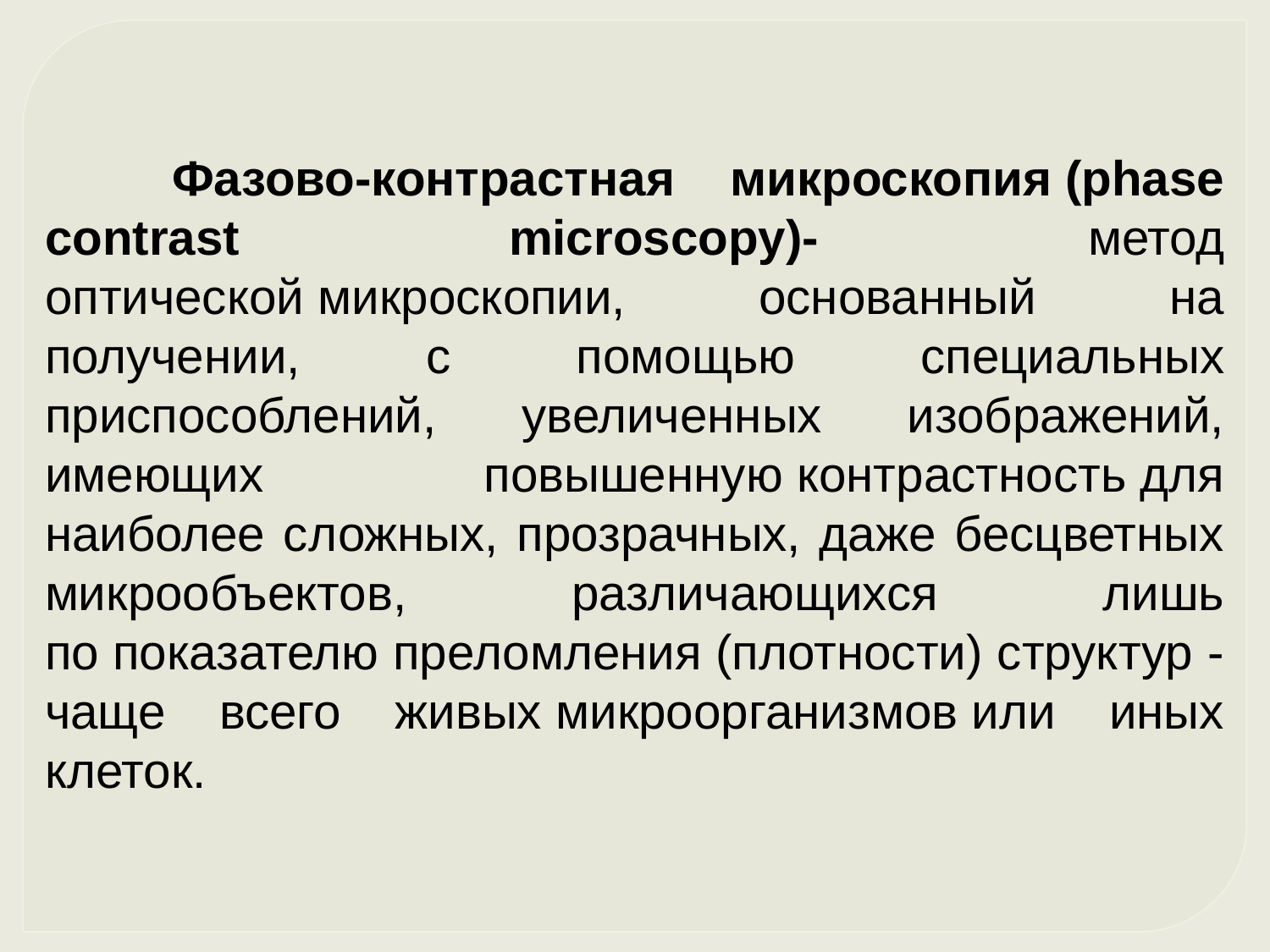

Фазово-контрастная микроскопия (phase contrast microscopy)- метод оптической микроскопии, основанный на получении, с помощью специальных приспособлений, увеличенных изображений, имеющих повышенную контрастность для наиболее сложных, прозрачных, даже бесцветных микрообъектов, различающихся лишь по показателю преломления (плотности) структур - чаще всего живых микроорганизмов или иных клеток.